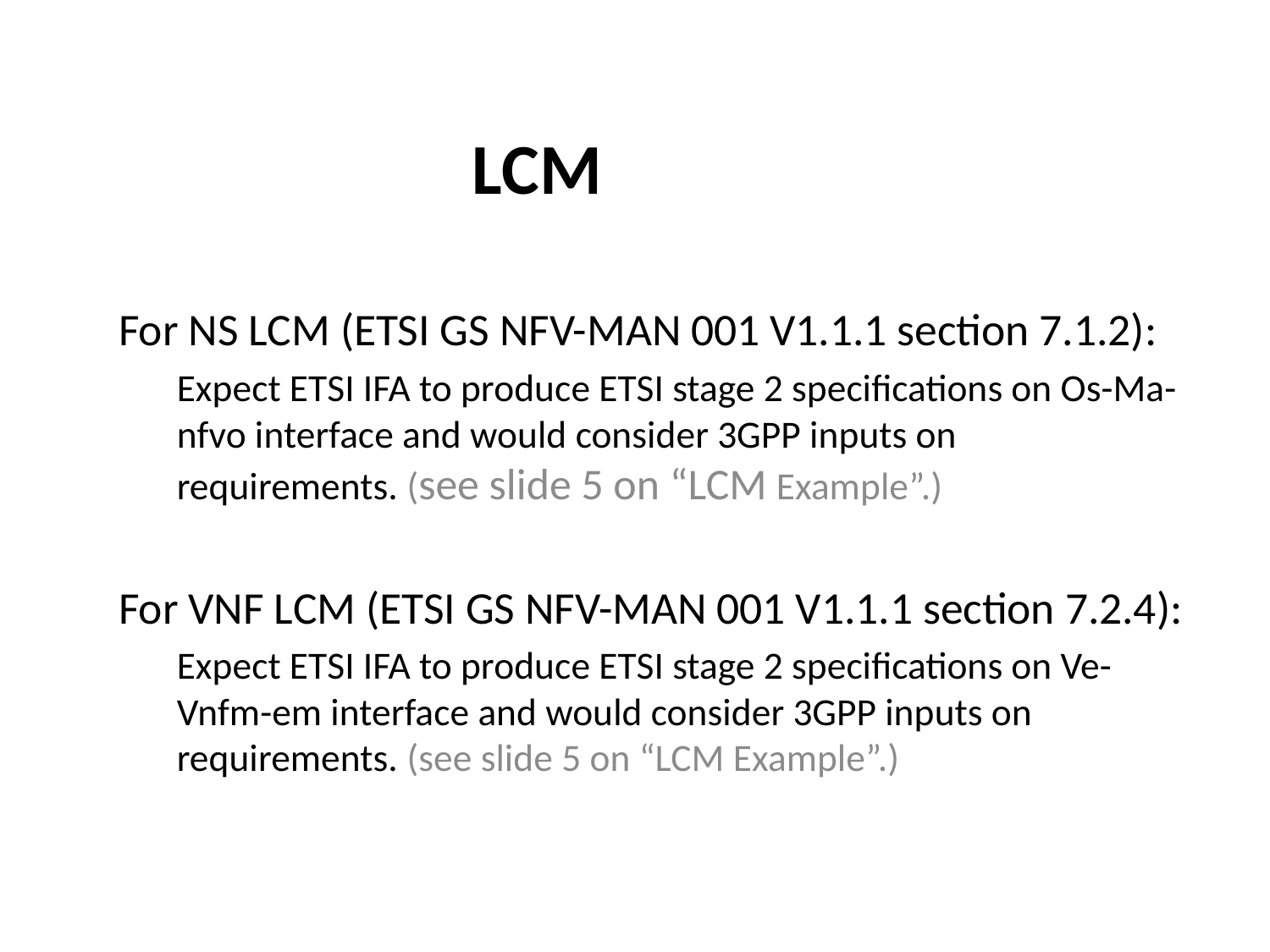

LCM

For NS LCM (ETSI GS NFV-MAN 001 V1.1.1 section 7.1.2):
Expect ETSI IFA to produce ETSI stage 2 specifications on Os-Ma-nfvo interface and would consider 3GPP inputs on requirements. (see slide 5 on “LCM Example”.)

For VNF LCM (ETSI GS NFV-MAN 001 V1.1.1 section 7.2.4):
Expect ETSI IFA to produce ETSI stage 2 specifications on Ve-Vnfm-em interface and would consider 3GPP inputs on requirements. (see slide 5 on “LCM Example”.)